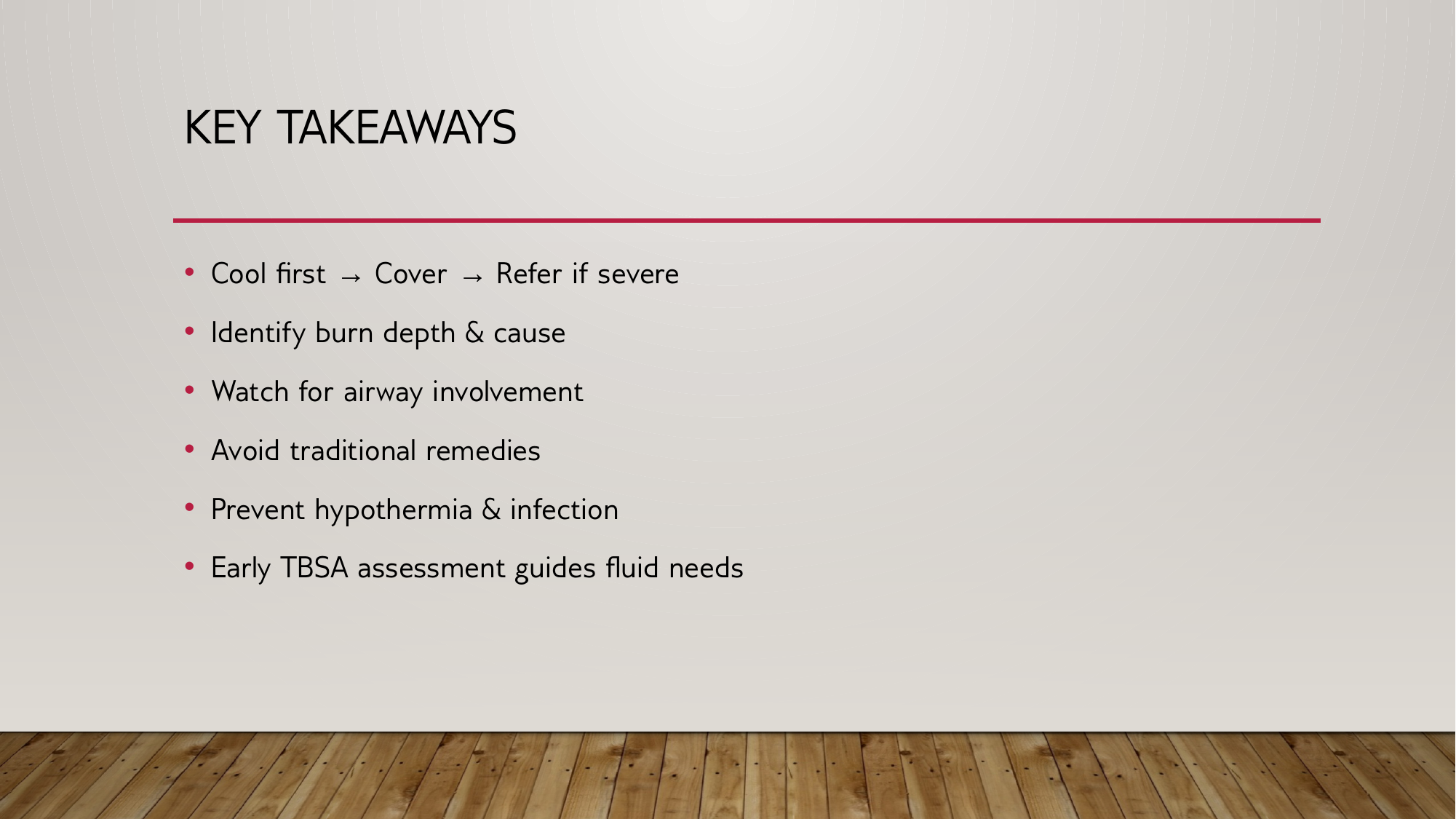

# Key Takeaways
Cool first → Cover → Refer if severe
Identify burn depth & cause
Watch for airway involvement
Avoid traditional remedies
Prevent hypothermia & infection
Early TBSA assessment guides fluid needs